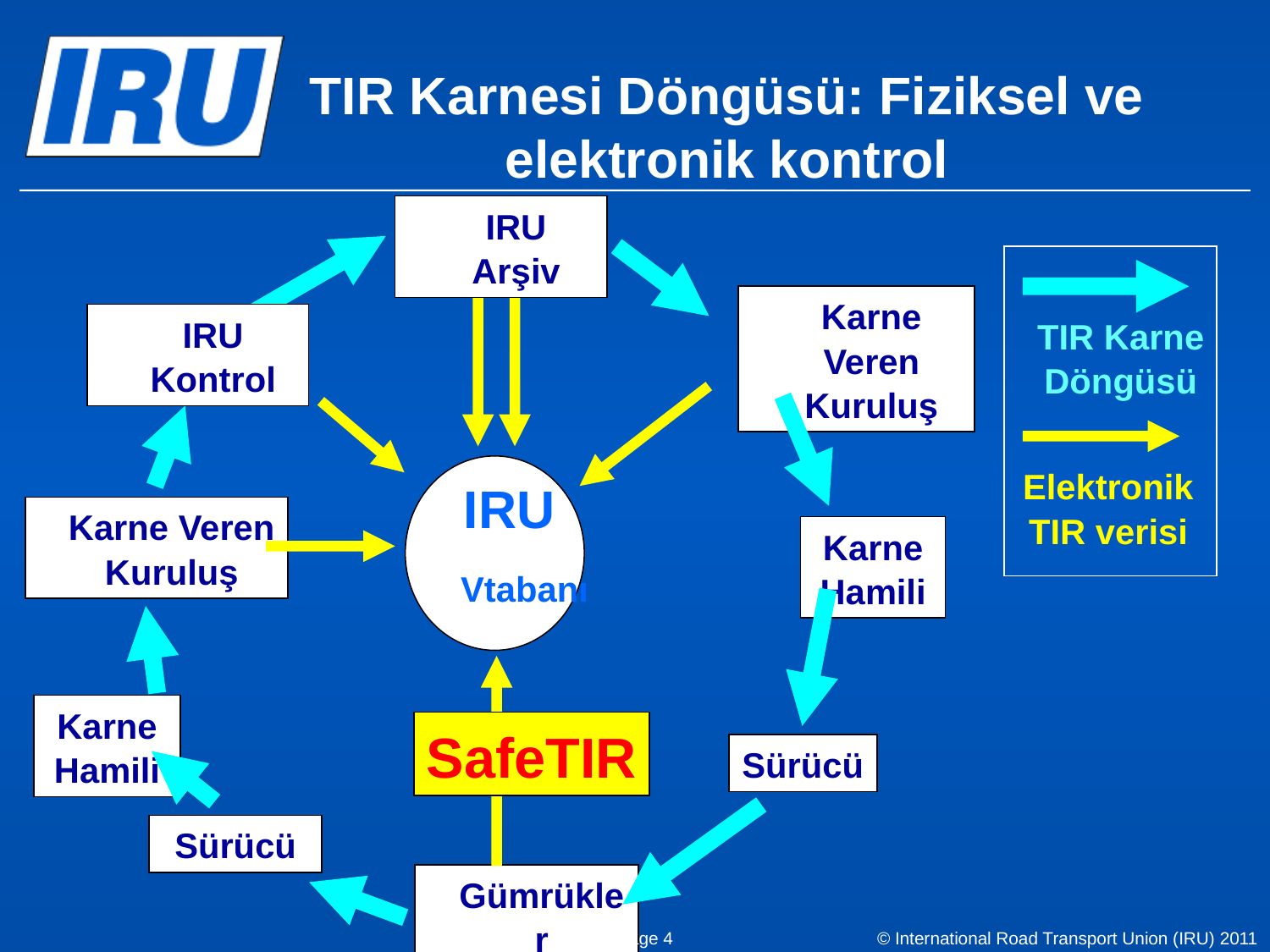

# TIR Karnesi Döngüsü: Fiziksel ve elektronik kontrol
Storage
IRU Arşiv

Karne Veren Kuruluş

IRU Kontrol
TIR Karne
Döngüsü

Elektronik
TIR verisi
IRU
Vtabanı
Karne Veren Kuruluş
Karne Hamili

SafeTIR
Karne Hamili
Sürücü

Sürücü
Gümrükler

Page 4

© International Road Transport Union (IRU) 2011